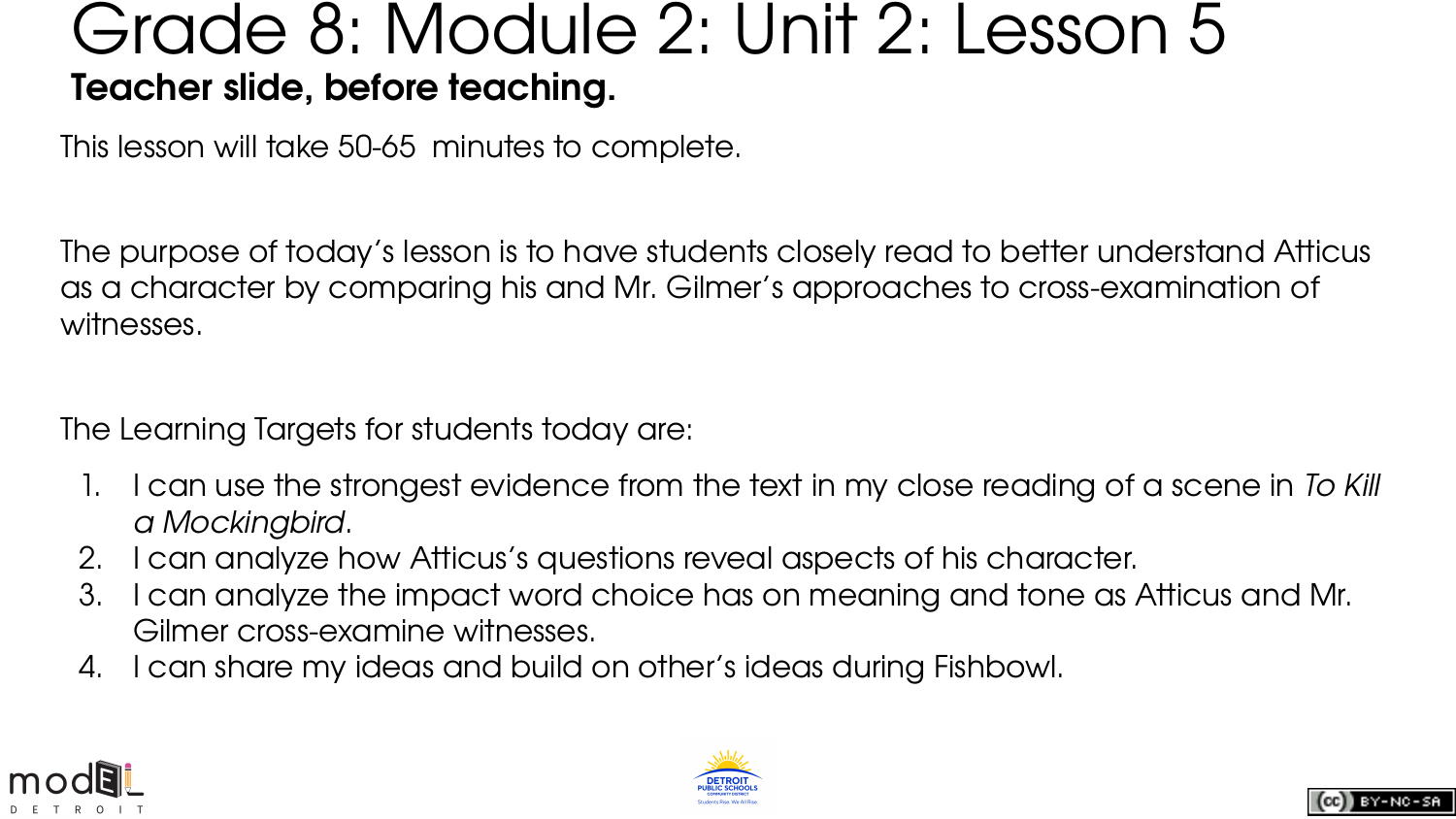

# Grade 8: Module 2: Unit 2: Lesson 5
Teacher slide, before teaching.
This lesson will take 50-65  minutes to complete.

The purpose of today’s lesson is to have students closely read to better understand Atticus as a character by comparing his and Mr. Gilmer’s approaches to cross-examination of witnesses.

The Learning Targets for students today are:
I can use the strongest evidence from the text in my close reading of a scene in To Kill a Mockingbird.
I can analyze how Atticus’s questions reveal aspects of his character.
I can analyze the impact word choice has on meaning and tone as Atticus and Mr. Gilmer cross-examine witnesses.
I can share my ideas and build on other’s ideas during Fishbowl.